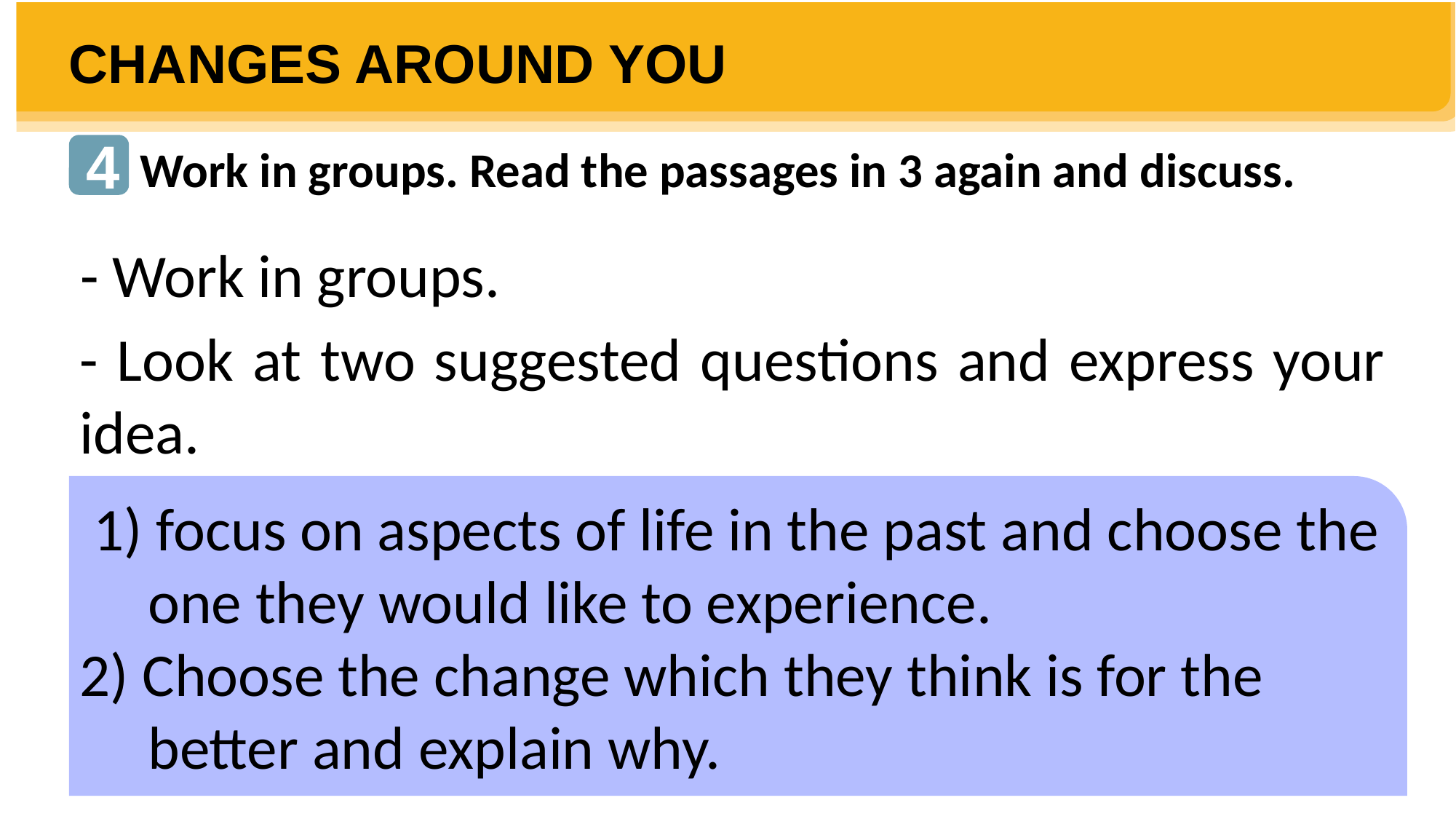

CHANGES AROUND YOU
4
Work in groups. Read the passages in 3 again and discuss.

- Work in groups.
- Look at two suggested questions and express your idea.
 1) focus on aspects of life in the past and choose the
     one they would like to experience.
2) Choose the change which they think is for the
     better and explain why.